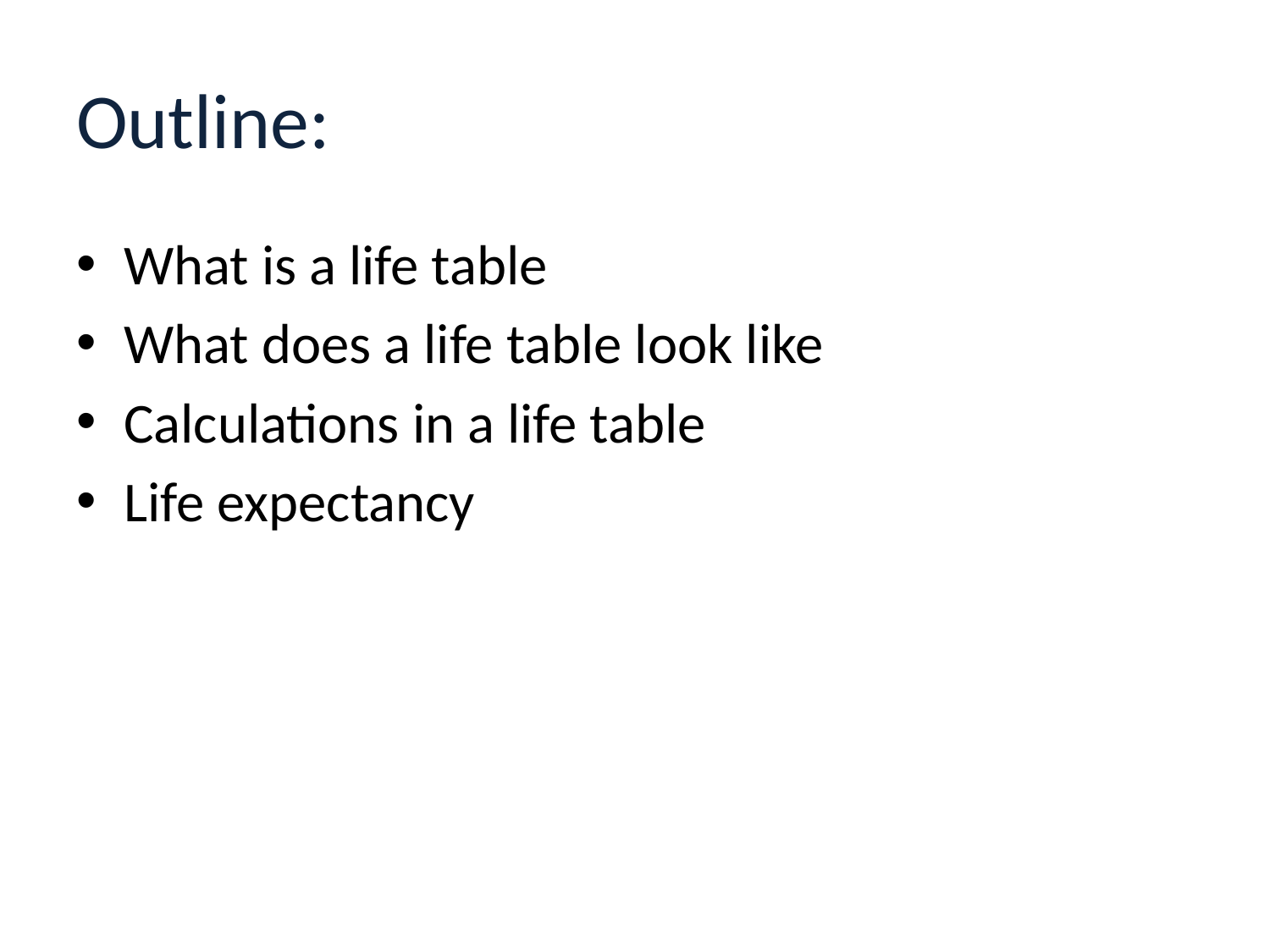

# Outline:
What is a life table
What does a life table look like
Calculations in a life table
Life expectancy